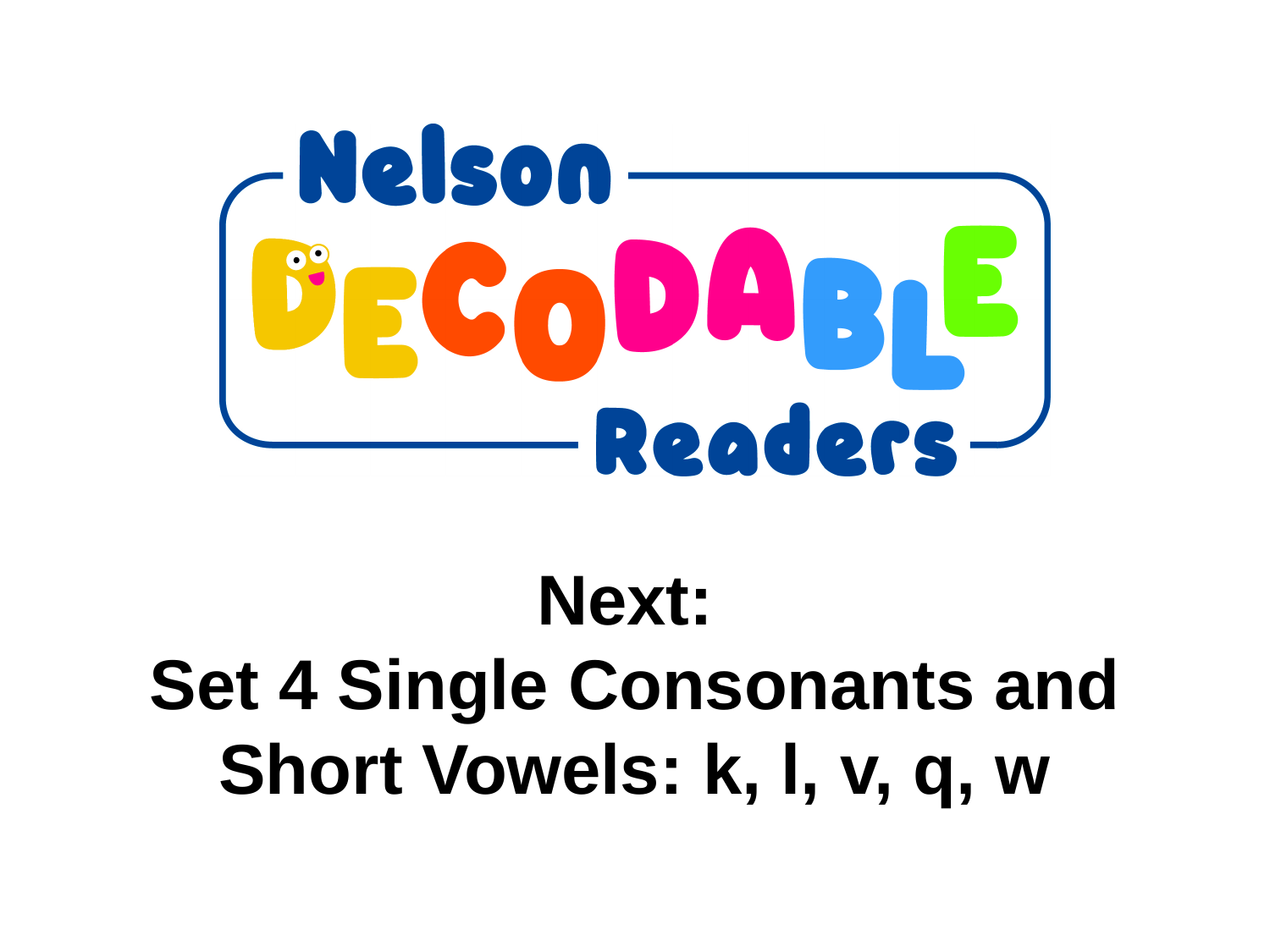

Next:
Set 4 Single Consonants and Short Vowels: k, l, v, q, w